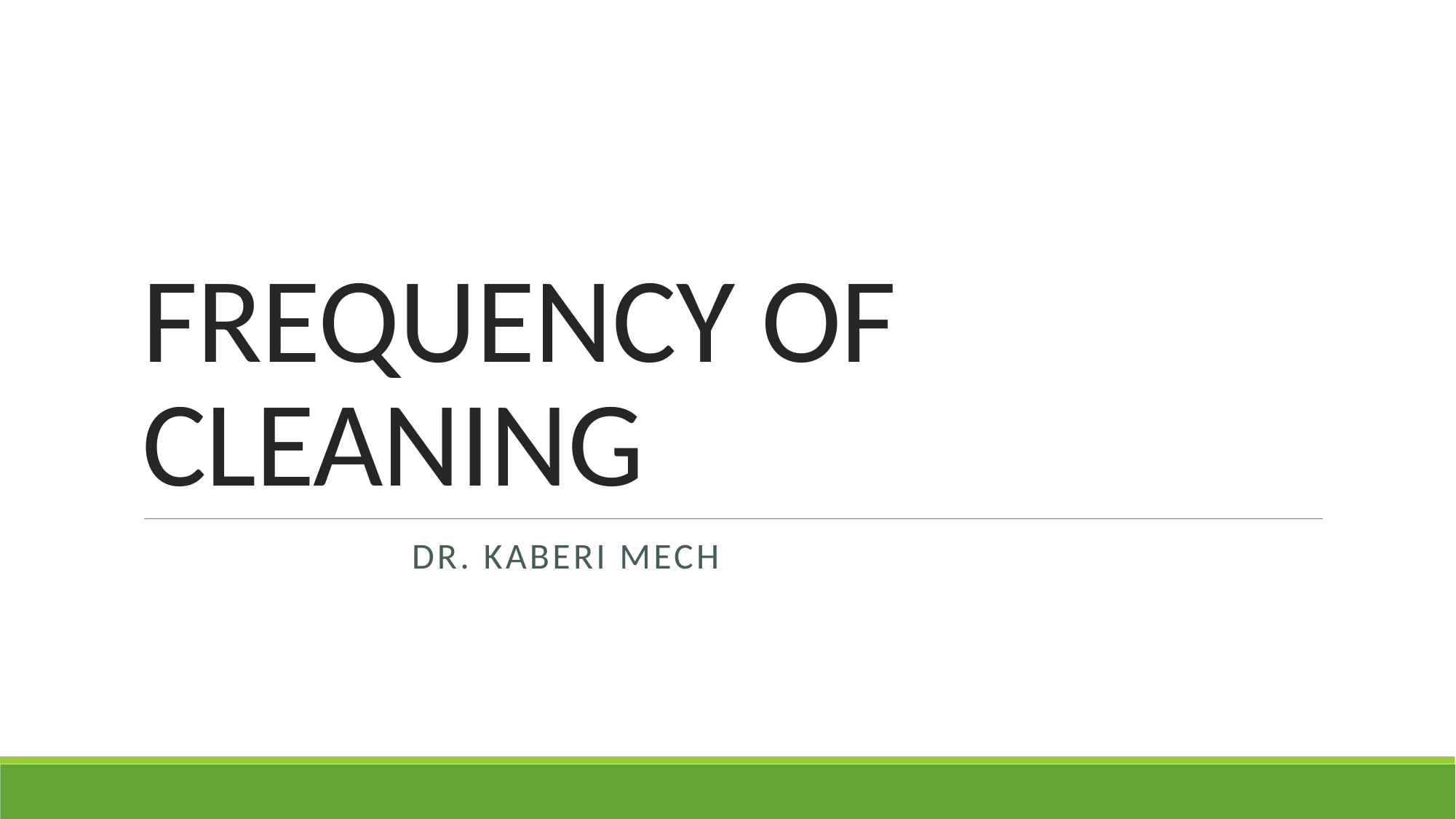

# FREQUENCY OF CLEANING
                        Dr. KABERI MECH